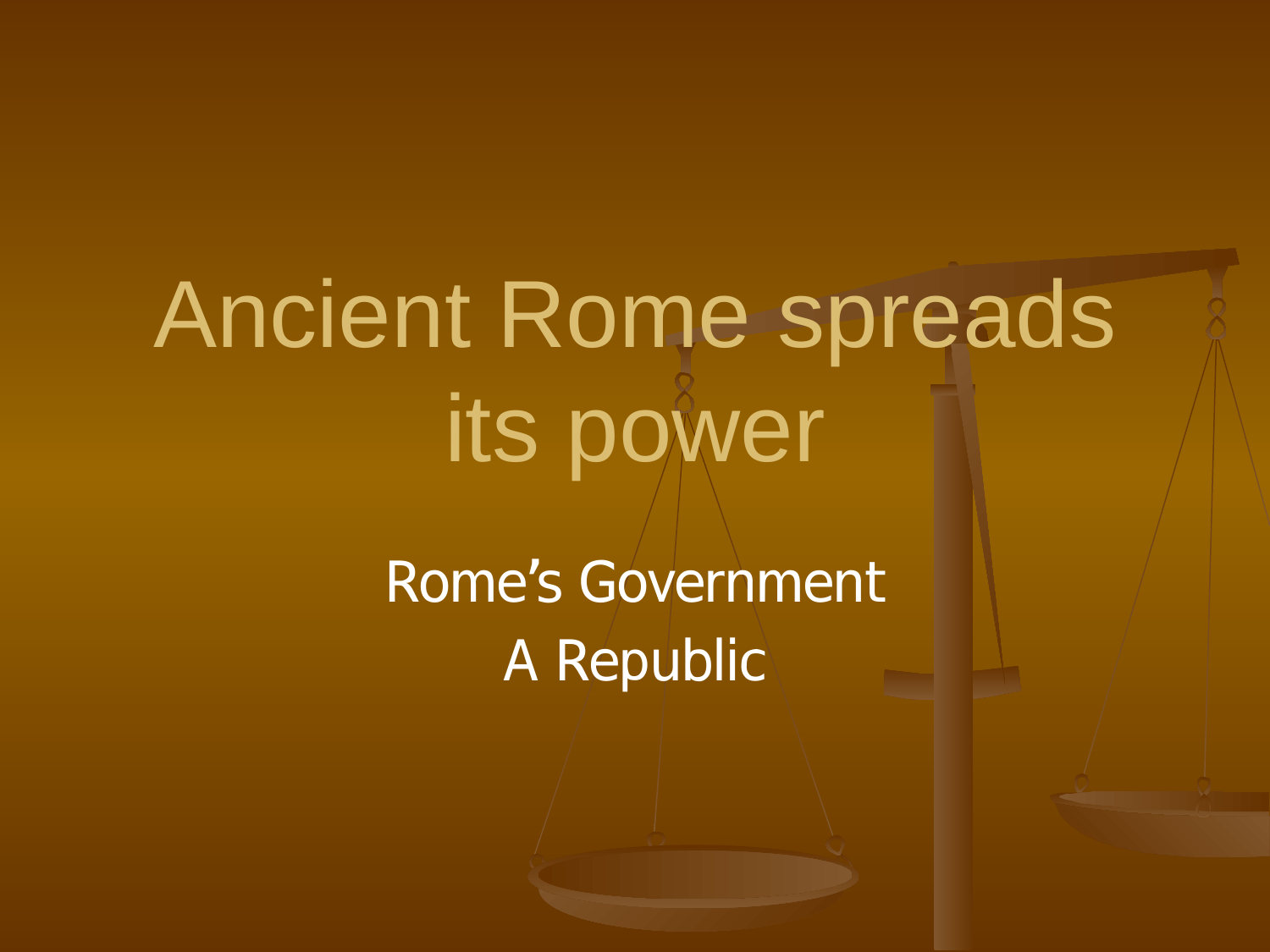

# Ancient Rome spreads its power
Rome’s Government
A Republic